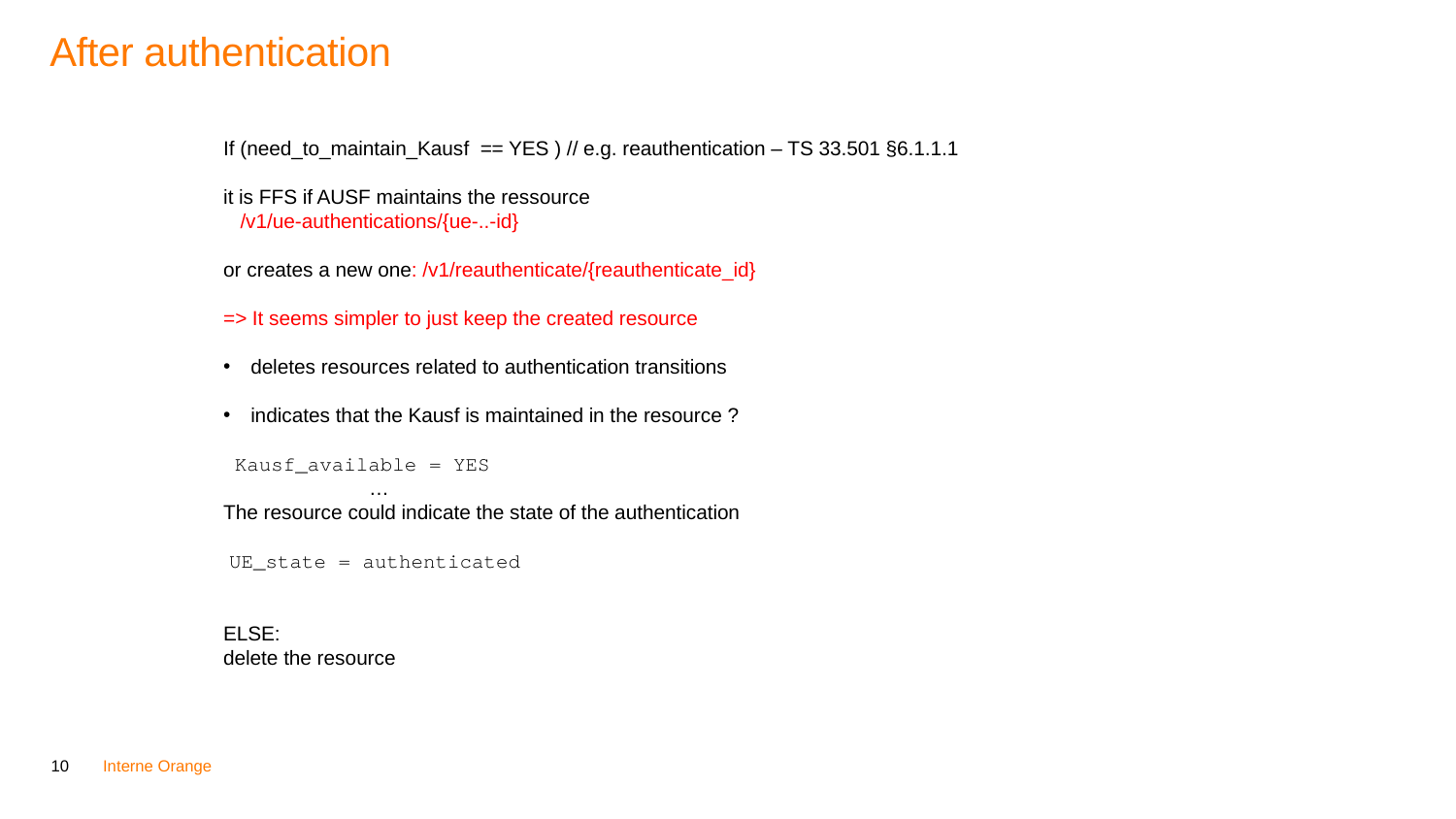

# After authentication

If (need_to_maintain_Kausf  == YES ) // e.g. reauthentication – TS 33.501 §6.1.1.1

it is FFS if AUSF maintains the ressource
   /v1/ue-authentications/{ue-..-id}

or creates a new one: /v1/reauthenticate/{reauthenticate_id}

=> It seems simpler to just keep the created resource

deletes resources related to authentication transitions

indicates that the Kausf is maintained in the resource ?

  Kausf_available = YES
	…
The resource could indicate the state of the authentication

 UE_state = authenticated

ELSE:
delete the resource